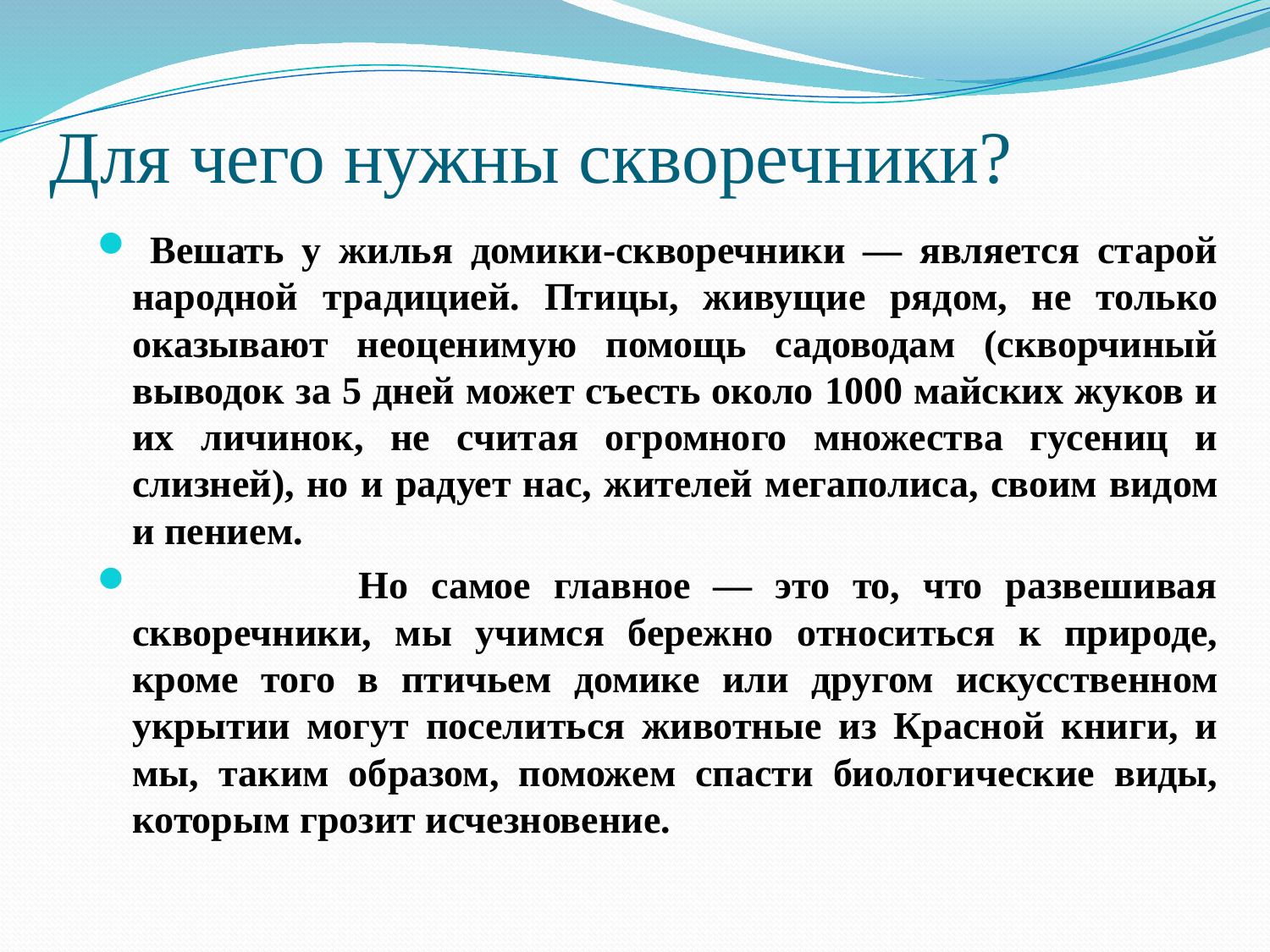

# Для чего нужны скворечники?
 Вешать у жилья домики-скворечники — является старой народной традицией. Птицы, живущие рядом, не только оказывают неоценимую помощь садоводам (скворчиный выводок за 5 дней может съесть около 1000 майских жуков и их личинок, не считая огромного множества гусениц и слизней), но и радует нас, жителей мегаполиса, своим видом и пением.
          Но самое главное — это то, что развешивая скворечники, мы учимся бережно относиться к природе, кроме того в птичьем домике или другом искусственном укрытии могут поселиться животные из Красной книги, и мы, таким образом, поможем спасти биологические виды, которым грозит исчезновение.